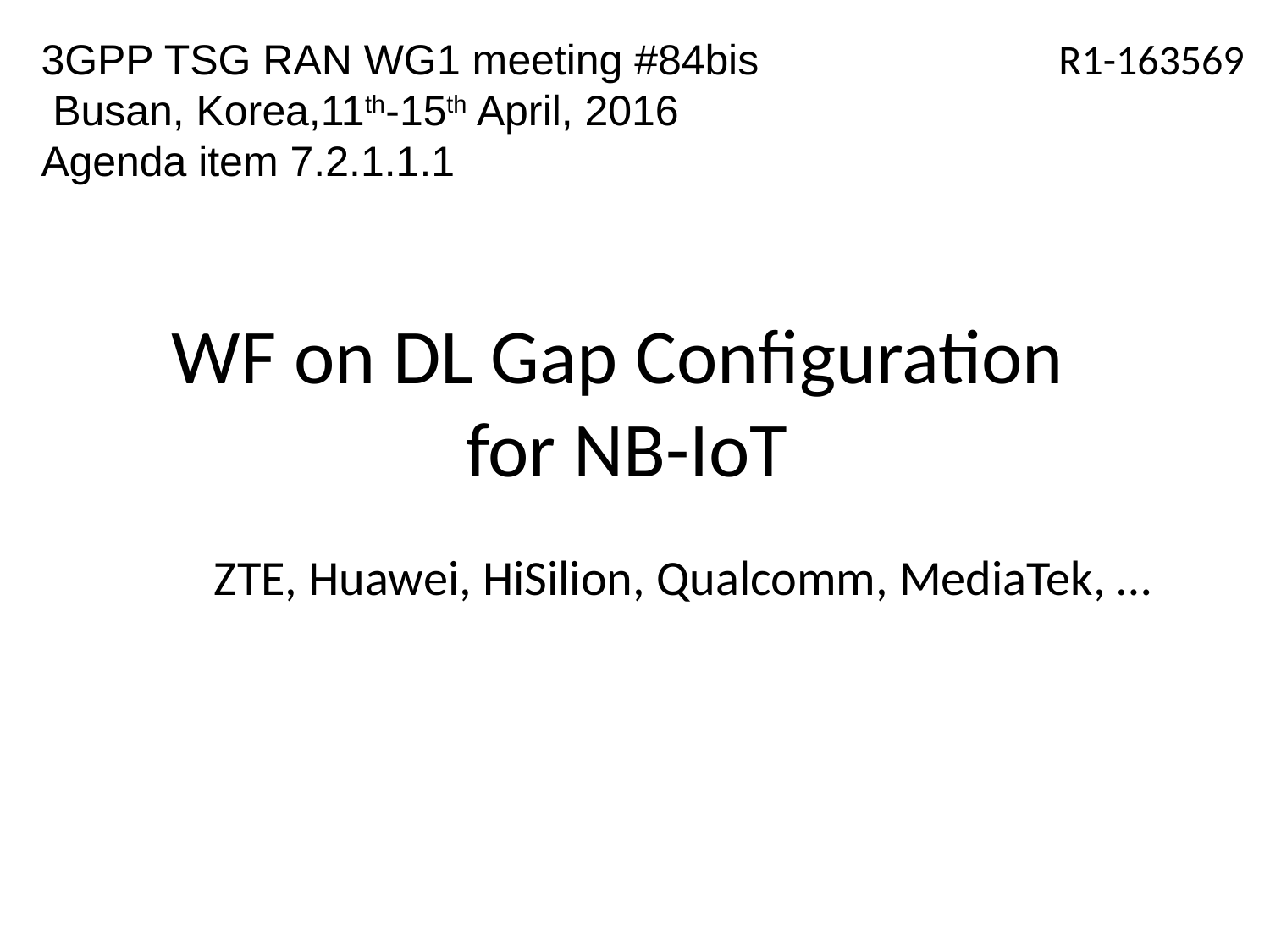

3GPP TSG RAN WG1 meeting #84bis
 Busan, Korea,11th-15th April, 2016
Agenda item 7.2.1.1.1
R1-163569
# WF on DL Gap Configuration for NB-IoT
ZTE, Huawei, HiSilion, Qualcomm, MediaTek, …